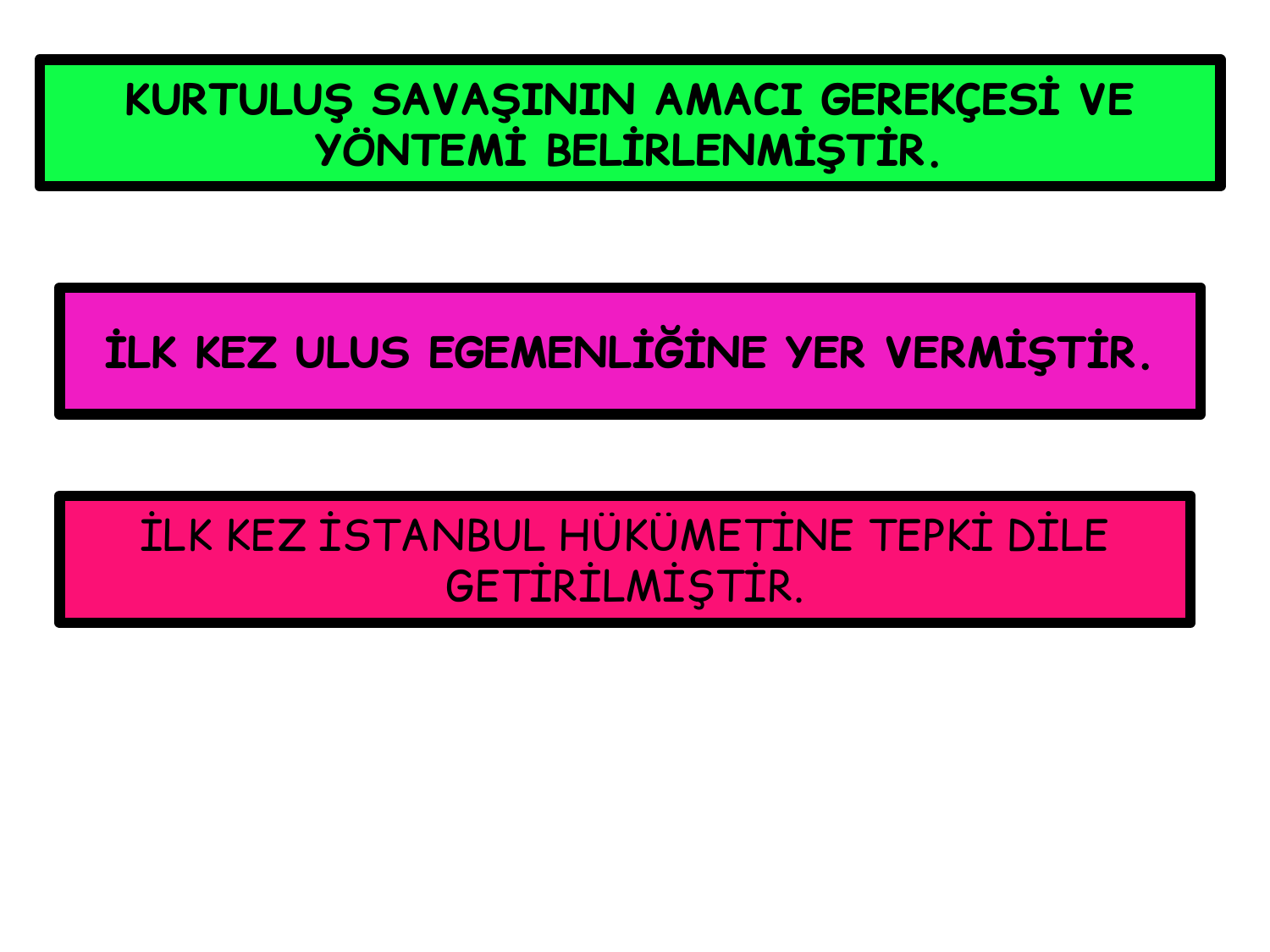

KURTULUŞ SAVAŞININ AMACI GEREKÇESİ VE YÖNTEMİ BELİRLENMİŞTİR.
İLK KEZ ULUS EGEMENLİĞİNE YER VERMİŞTİR.
İLK KEZ İSTANBUL HÜKÜMETİNE TEPKİ DİLE GETİRİLMİŞTİR.